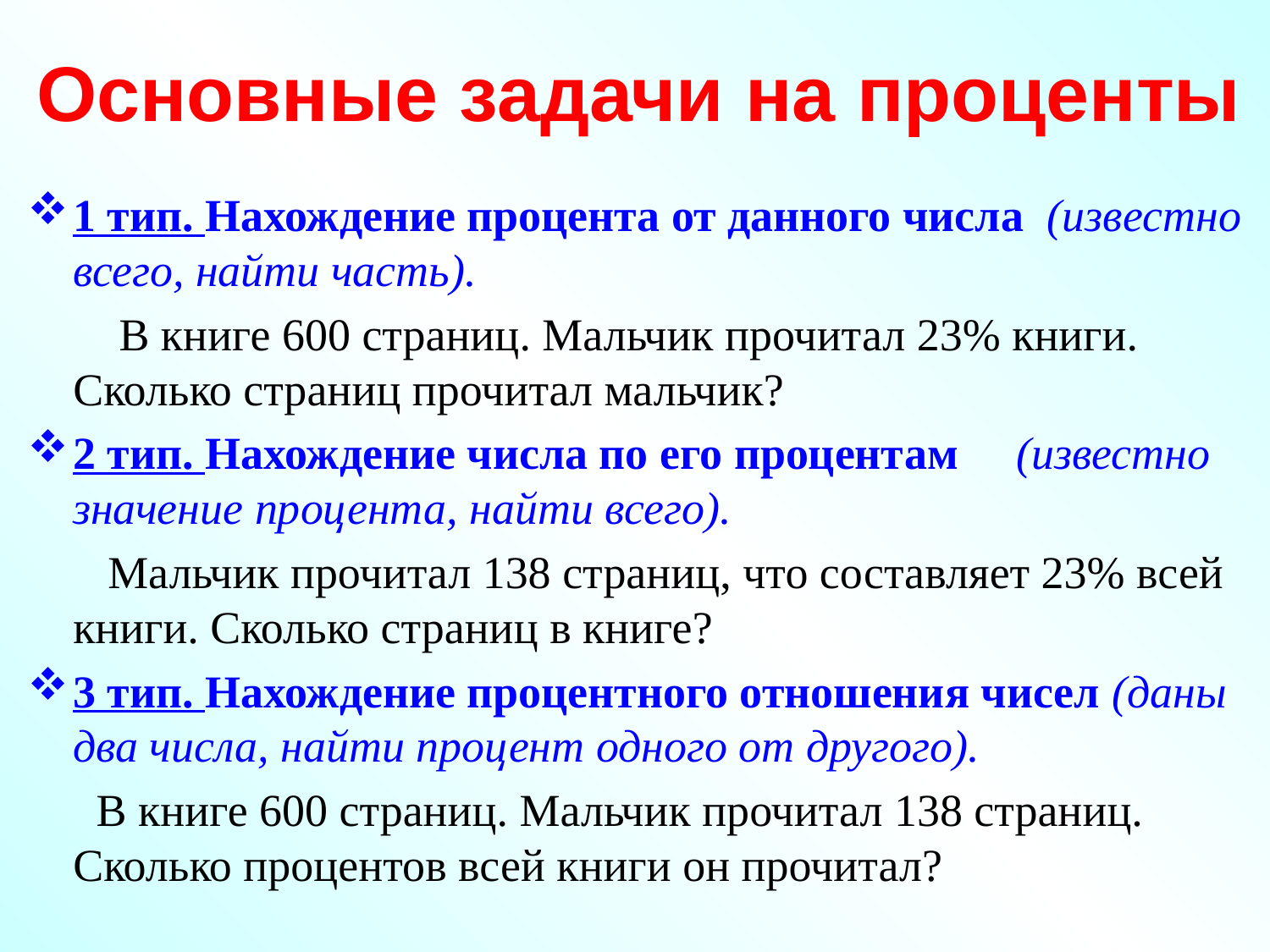

# Основные задачи на проценты
1 тип. Нахождение процента от данного числа  (известно всего, найти часть).
        В книге 600 страниц. Мальчик прочитал 23% книги. Сколько страниц прочитал мальчик?
2 тип. Нахождение числа по его процентам     (известно значение процента, найти всего).
       Мальчик прочитал 138 страниц, что составляет 23% всей книги. Сколько страниц в книге?
3 тип. Нахождение процентного отношения чисел (даны два числа, найти процент одного от другого).
      В книге 600 страниц. Мальчик прочитал 138 страниц. Сколько процентов всей книги он прочитал?